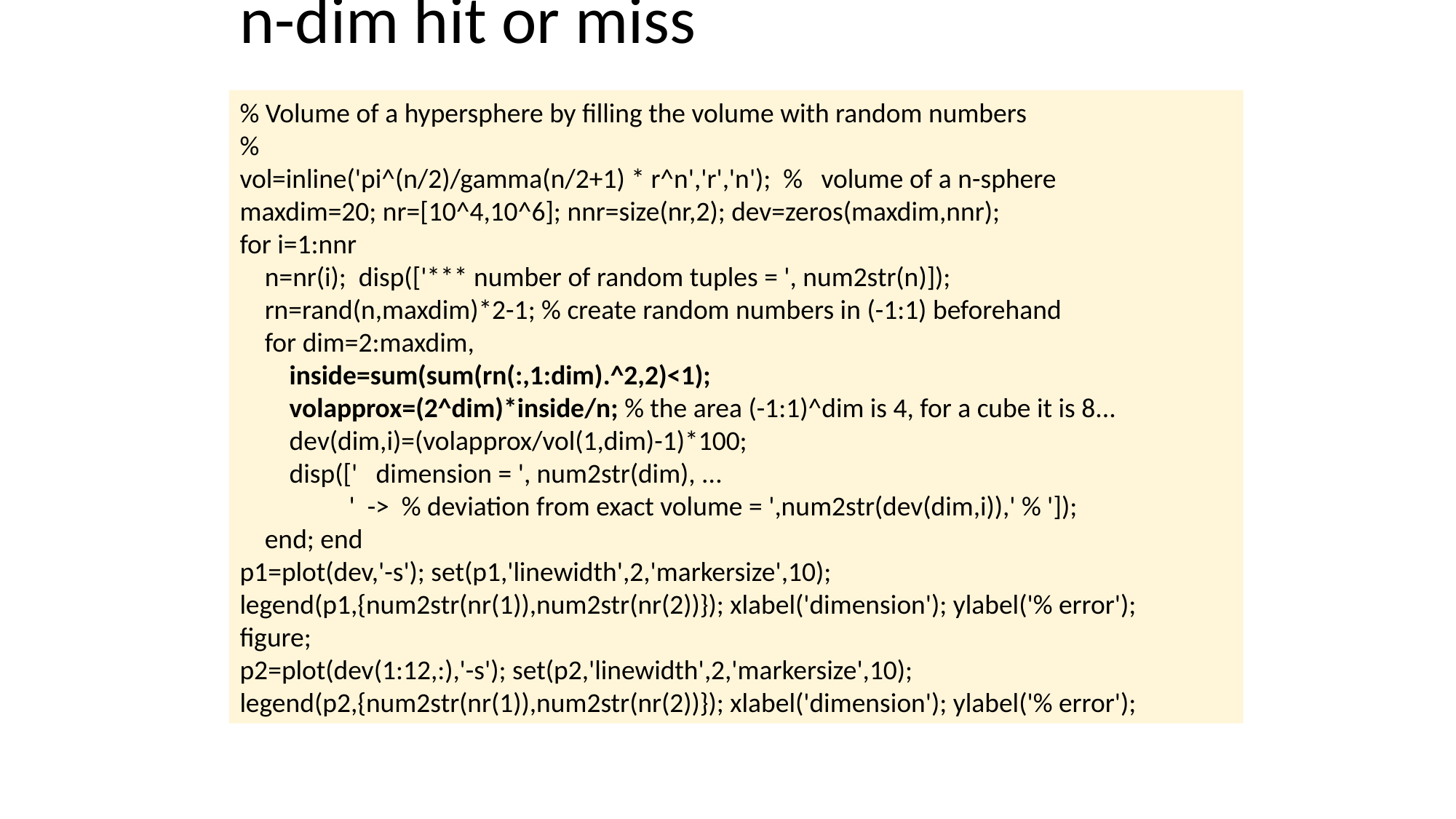

# n-dim hit or miss
% Volume of a hypersphere by filling the volume with random numbers
%
vol=inline('pi^(n/2)/gamma(n/2+1) * r^n','r','n');  %   volume of a n-sphere
maxdim=20; nr=[10^4,10^6]; nnr=size(nr,2); dev=zeros(maxdim,nnr);
for i=1:nnr
    n=nr(i);  disp(['*** number of random tuples = ', num2str(n)]);
    rn=rand(n,maxdim)*2-1; % create random numbers in (-1:1) beforehand
    for dim=2:maxdim,
        inside=sum(sum(rn(:,1:dim).^2,2)<1);
        volapprox=(2^dim)*inside/n; % the area (-1:1)^dim is 4, for a cube it is 8...
        dev(dim,i)=(volapprox/vol(1,dim)-1)*100;
        disp(['   dimension = ', num2str(dim), ...
	'  ->  % deviation from exact volume = ',num2str(dev(dim,i)),' % ']);
    end; end
p1=plot(dev,'-s'); set(p1,'linewidth',2,'markersize',10);
legend(p1,{num2str(nr(1)),num2str(nr(2))}); xlabel('dimension'); ylabel('% error');
figure;
p2=plot(dev(1:12,:),'-s'); set(p2,'linewidth',2,'markersize',10);
legend(p2,{num2str(nr(1)),num2str(nr(2))}); xlabel('dimension'); ylabel('% error');